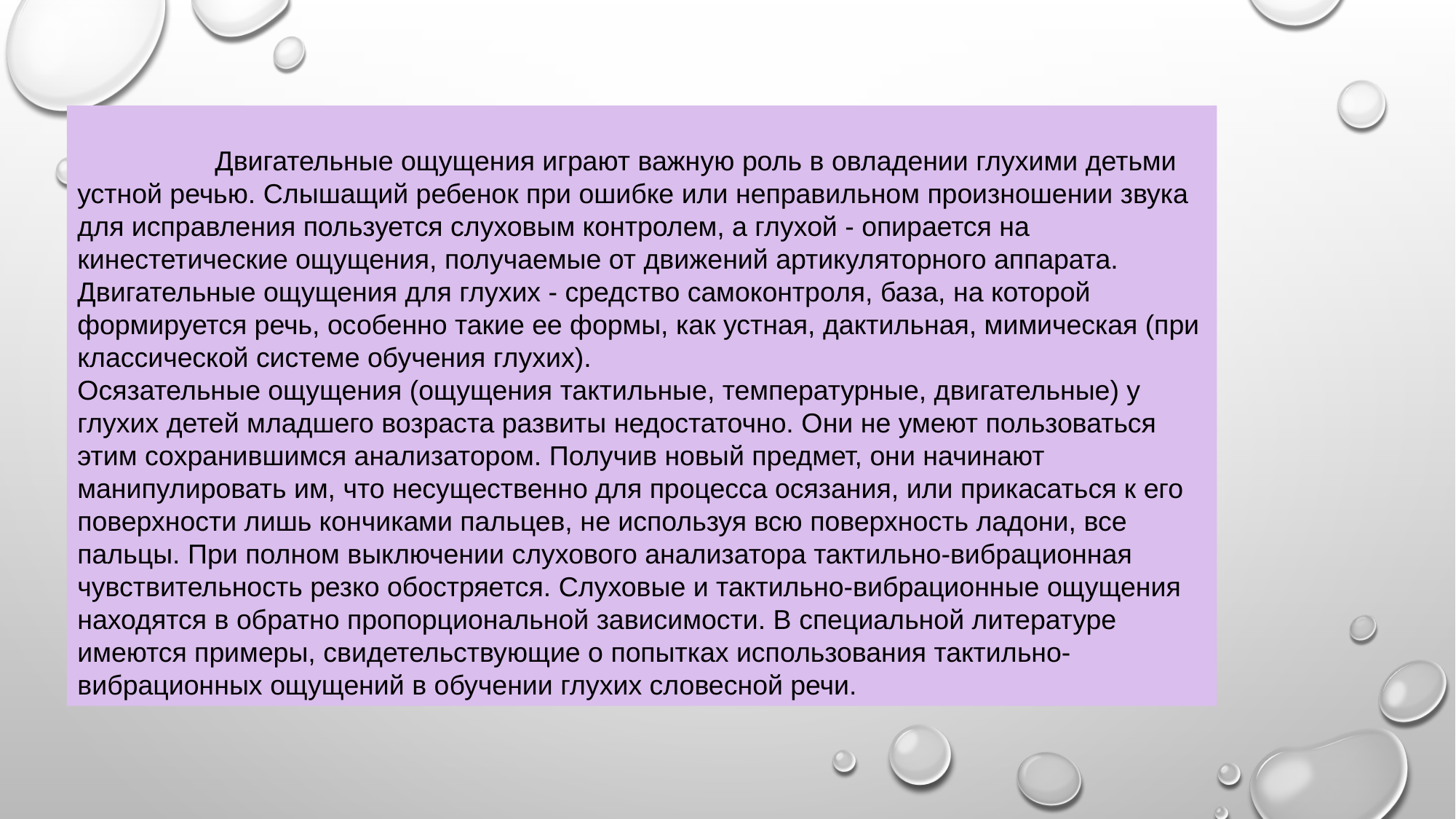

Двигательные ощущения играют важную роль в овладении глухими детьми устной речью. Слышащий ребенок при ошибке или неправильном произношении звука для исправления пользуется слуховым контролем, а глухой - опирается на кинестетические ощущения, получаемые от движений артикуляторного аппарата. Двигательные ощущения для глухих - средство самоконтроля, база, на которой формируется речь, особенно такие ее формы, как устная, дактильная, мимическая (при классической системе обучения глухих).
Осязательные ощущения (ощущения тактильные, температурные, двигательные) у глухих детей младшего возраста развиты недостаточно. Они не умеют пользоваться этим сохранившимся анализатором. Получив новый предмет, они начинают манипулировать им, что несущественно для процесса осязания, или прикасаться к его поверхности лишь кончиками пальцев, не используя всю поверхность ладони, все пальцы. При полном выключении слухового анализатора тактильно-вибрационная чувствительность резко обостряется. Слуховые и тактильно-вибрационные ощущения находятся в обратно пропорциональной зависимости. В специальной литературе имеются примеры, свидетельствующие о попытках использования тактильно- вибрационных ощущений в обучении глухих словесной речи.